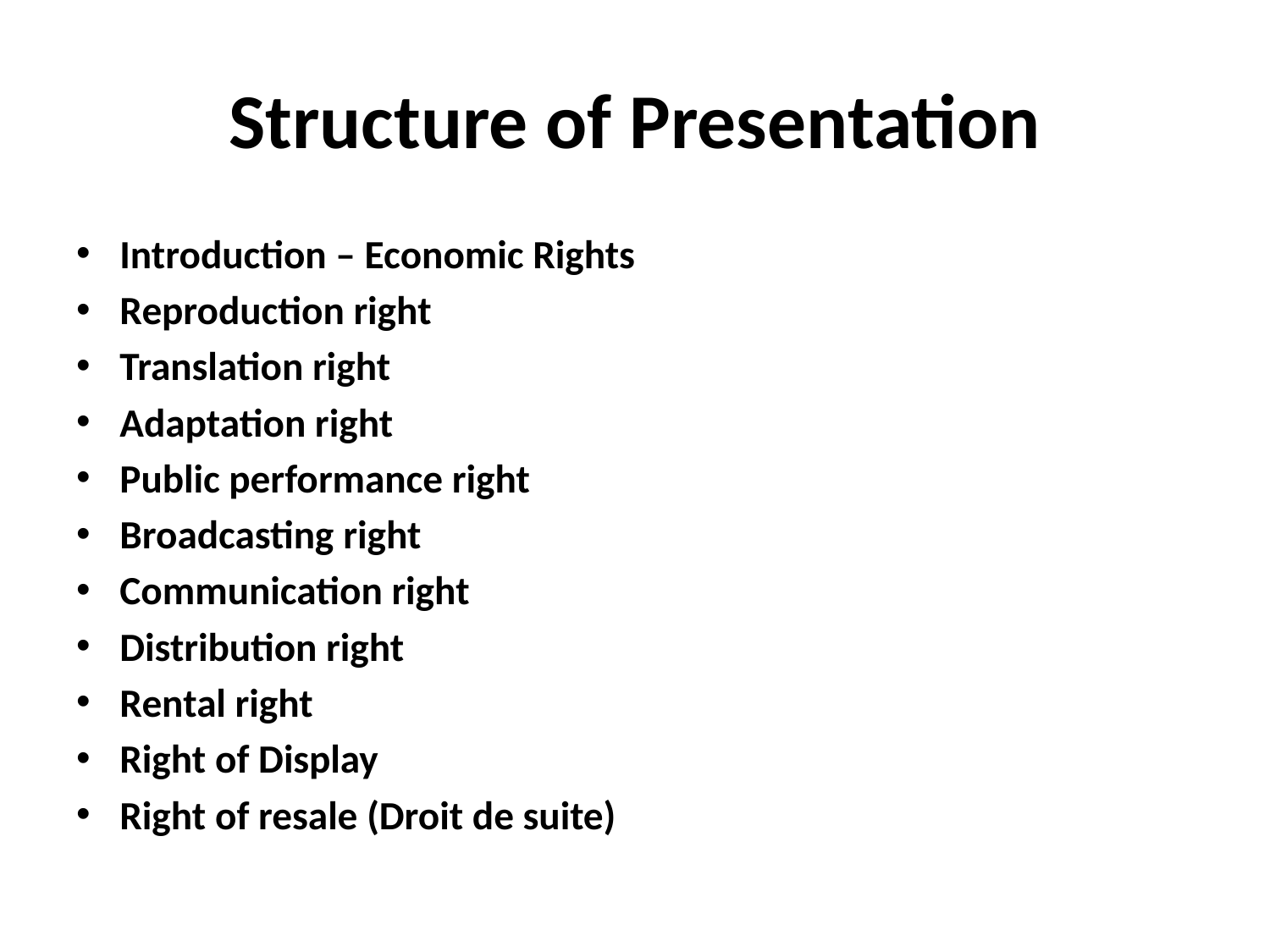

# Structure of Presentation
Introduction – Economic Rights
Reproduction right
Translation right
Adaptation right
Public performance right
Broadcasting right
Communication right
Distribution right
Rental right
Right of Display
Right of resale (Droit de suite)